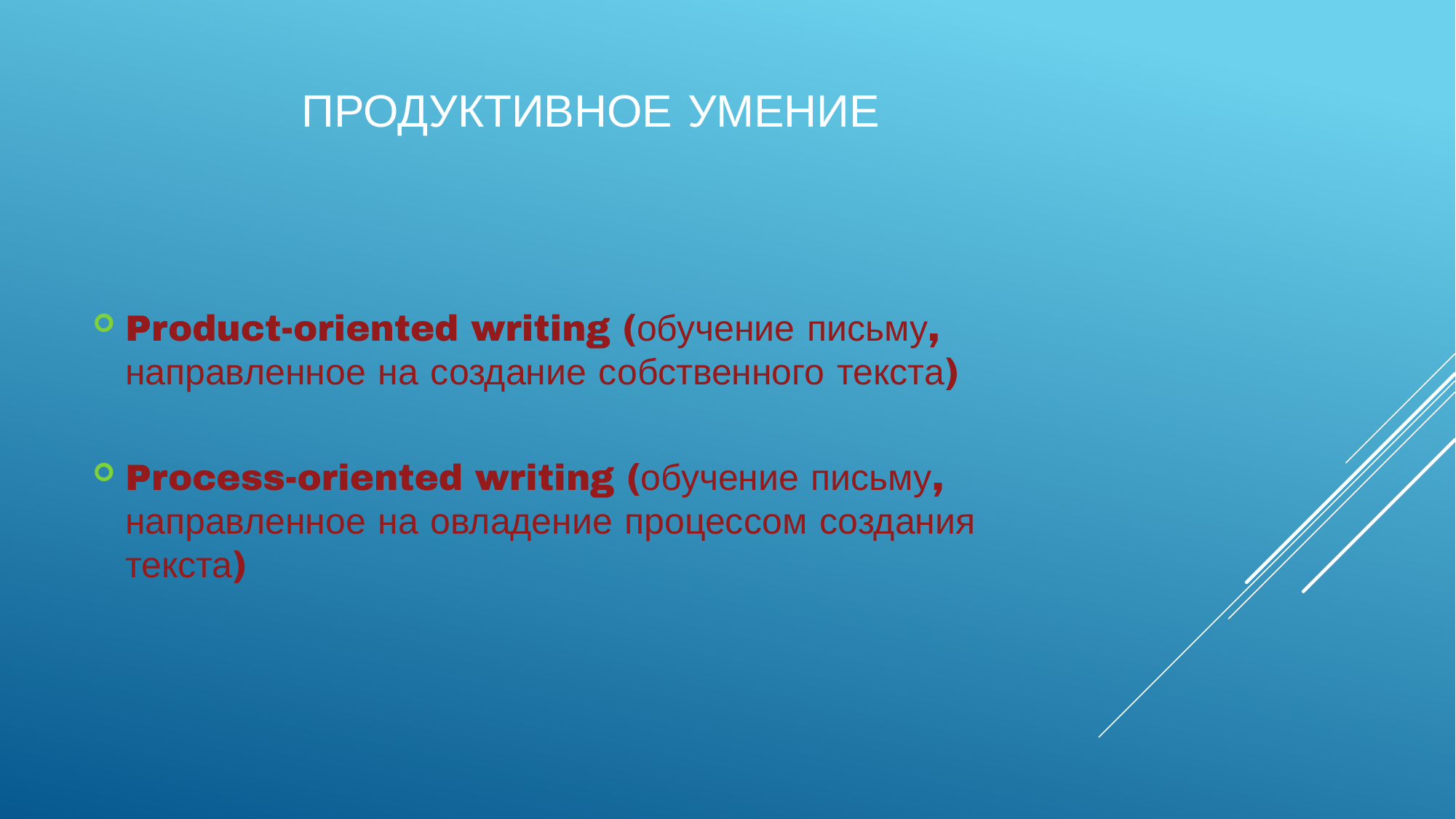

# Продуктивное умение

Product-oriented writing (обучение письму, направленное на создание собственного текста)

Process-oriented writing (обучение письму, направленное на овладение процессом создания текста)